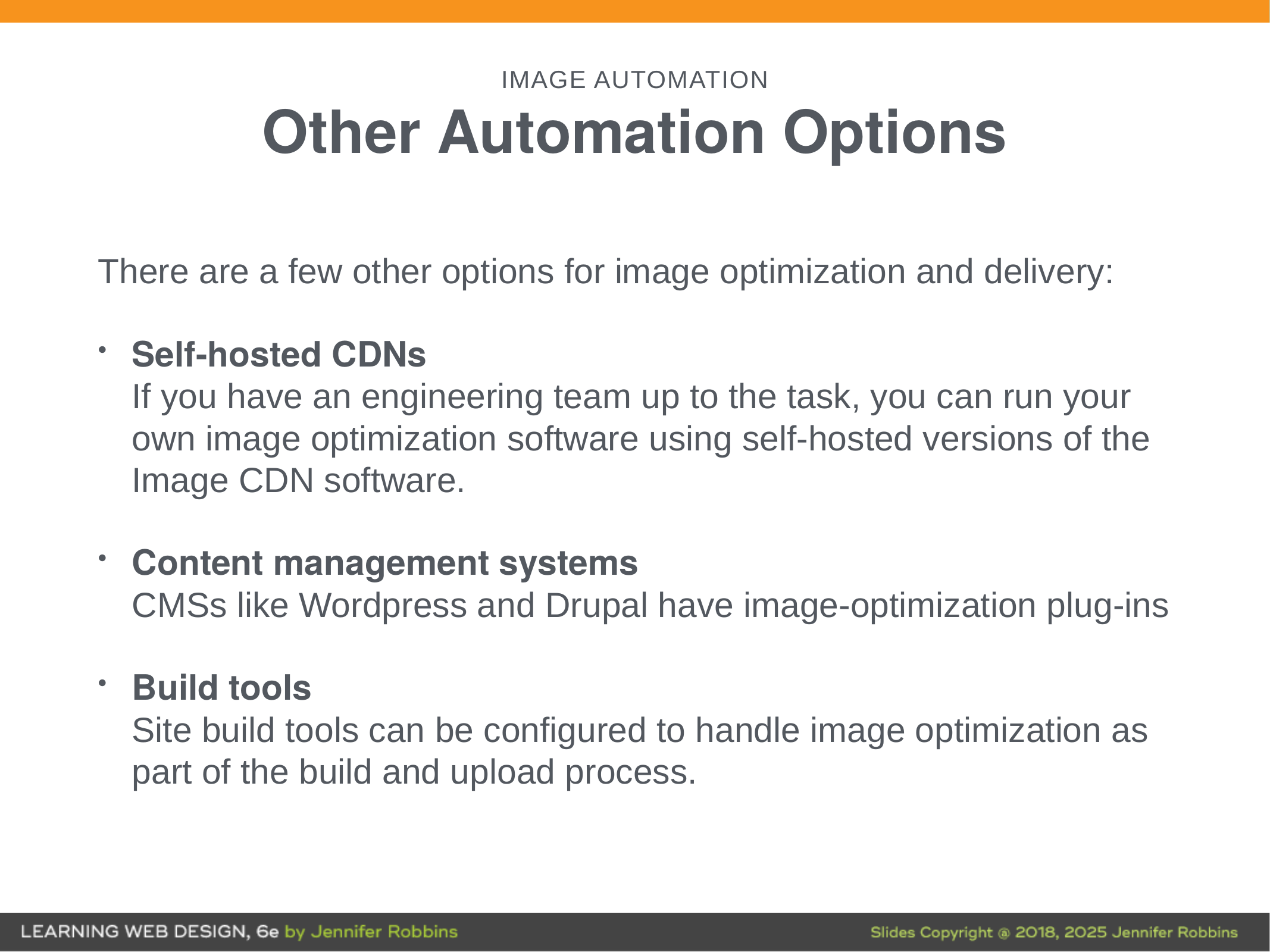

# Image Automation
Other Automation Options
There are a few other options for image optimization and delivery:
Self-hosted CDNs
If you have an engineering team up to the task, you can run your own image optimization software using self-hosted versions of the Image CDN software.
Content management systems
CMSs like Wordpress and Drupal have image-optimization plug-ins
Build tools
Site build tools can be configured to handle image optimization as part of the build and upload process.